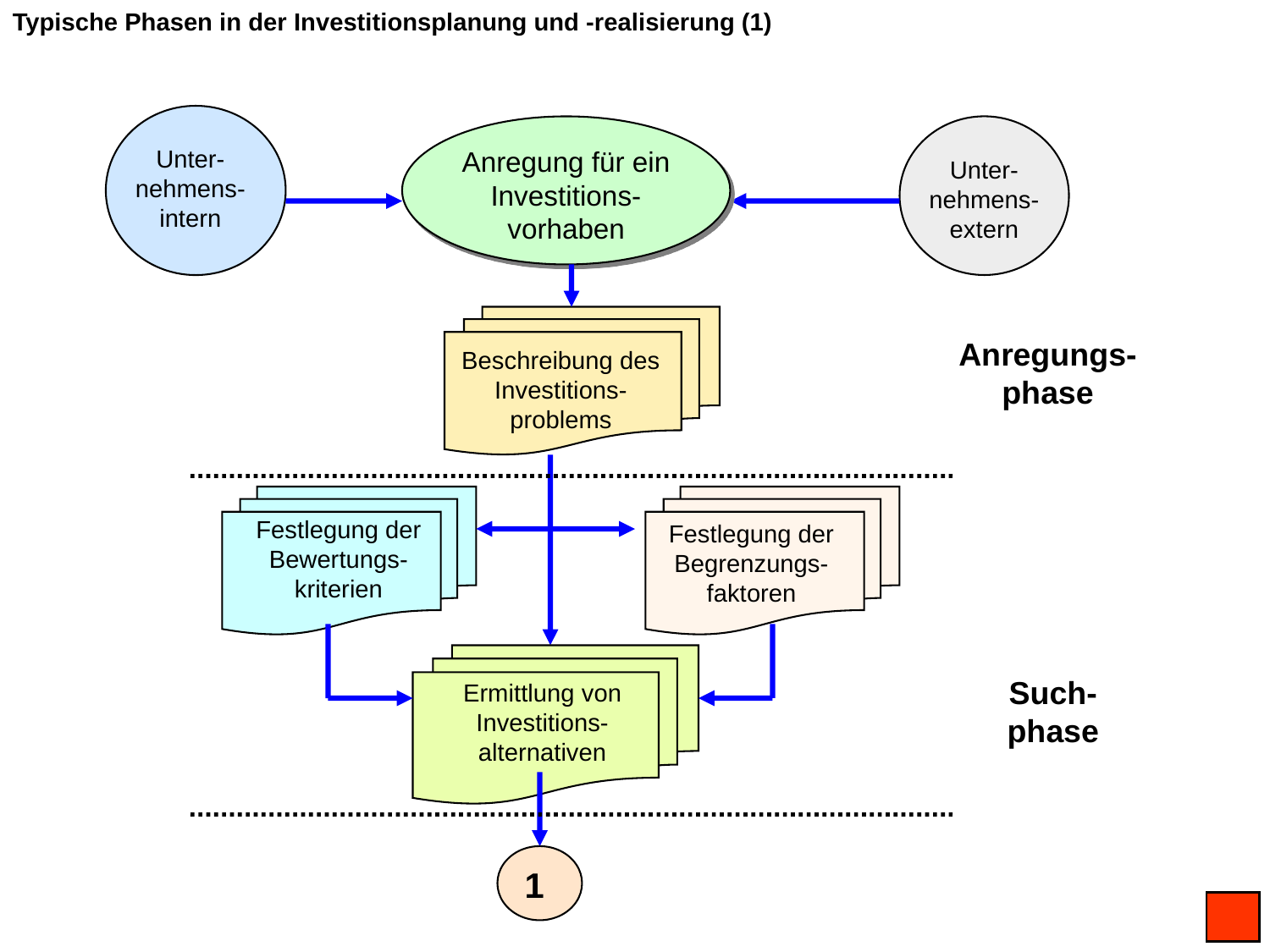

Typische Phasen in der Investitionsplanung und -realisierung (1)

Unter-nehmens-intern
Anregung für ein Investitions-vorhaben
Unter-nehmens-extern

Anregungs-phase
Beschreibung des Investitions-problems

Festlegung der Bewertungs-kriterien
Festlegung der Begrenzungs- faktoren

Such-phase
Ermittlung von Investitions-alternativen

1